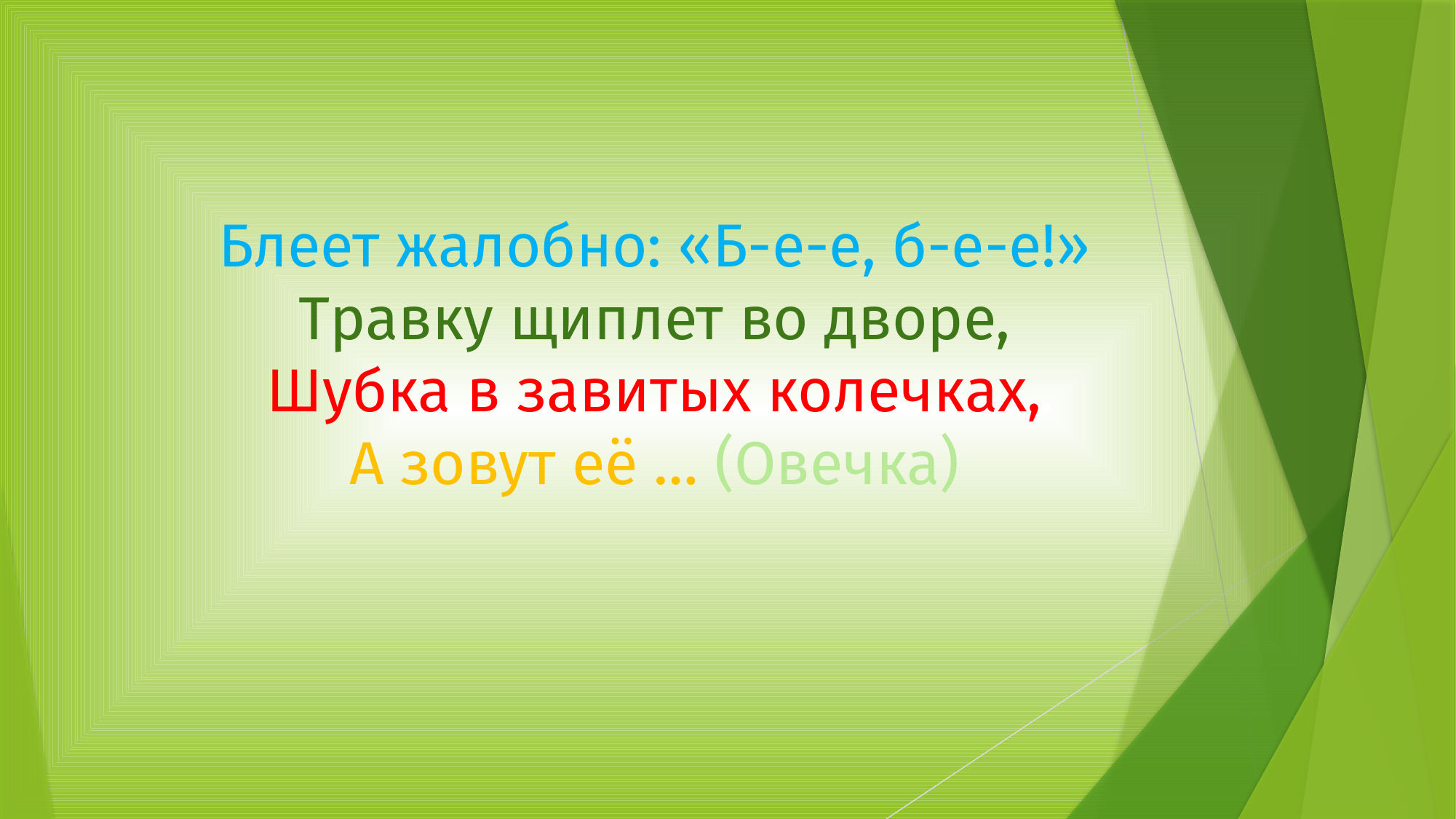

Блеет жалобно: «Б-е-е, б-е-е!»
Травку щиплет во дворе,
Шубка в завитых колечках,
А зовут её … (Овечка)